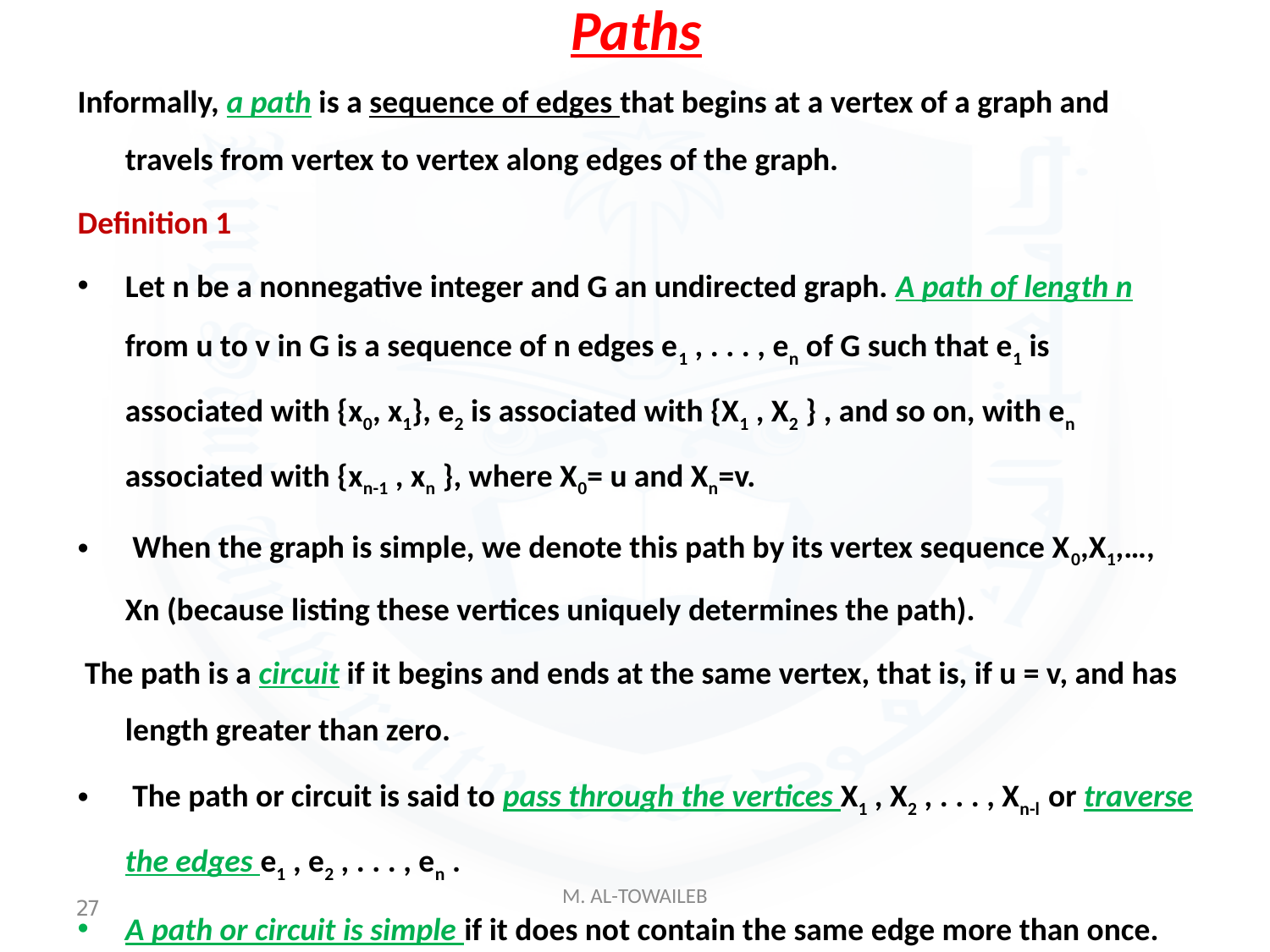

# Paths
Informally, a path is a sequence of edges that begins at a vertex of a graph and travels from vertex to vertex along edges of the graph.
Definition 1
Let n be a nonnegative integer and G an undirected graph. A path of length n from u to v in G is a sequence of n edges e1 , . . . , en of G such that e1 is associated with {x0, x1}, e2 is associated with {X1 , X2 } , and so on, with en associated with {xn-1 , xn }, where X0= u and Xn=v.
 When the graph is simple, we denote this path by its vertex sequence X0,X1,…, Xn (because listing these vertices uniquely determines the path).
 The path is a circuit if it begins and ends at the same vertex, that is, if u = v, and has length greater than zero.
 The path or circuit is said to pass through the vertices X1 , X2 , . . . , Xn-l  or traverse the edges e1 , e2 , . . . , en .
A path or circuit is simple if it does not contain the same edge more than once.
27
M. AL-TOWAILEB